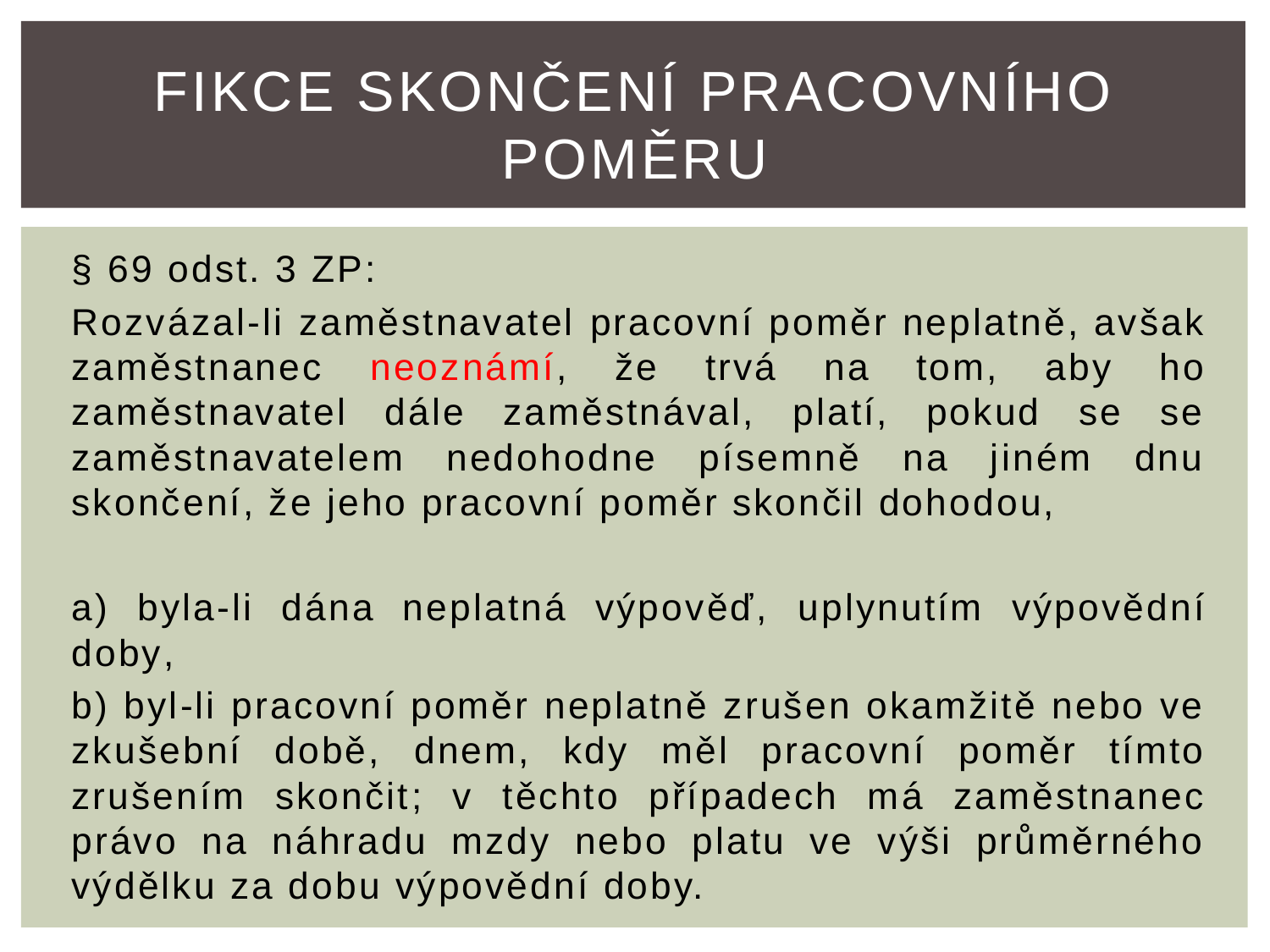

# FIKCE Skončení pracovního poměru
§ 69 odst. 3 ZP:
Rozvázal-li zaměstnavatel pracovní poměr neplatně, avšak zaměstnanec neoznámí, že trvá na tom, aby ho zaměstnavatel dále zaměstnával, platí, pokud se se zaměstnavatelem nedohodne písemně na jiném dnu skončení, že jeho pracovní poměr skončil dohodou,

a) byla-li dána neplatná výpověď, uplynutím výpovědní doby,
b) byl-li pracovní poměr neplatně zrušen okamžitě nebo ve zkušební době, dnem, kdy měl pracovní poměr tímto zrušením skončit; v těchto případech má zaměstnanec právo na náhradu mzdy nebo platu ve výši průměrného výdělku za dobu výpovědní doby.